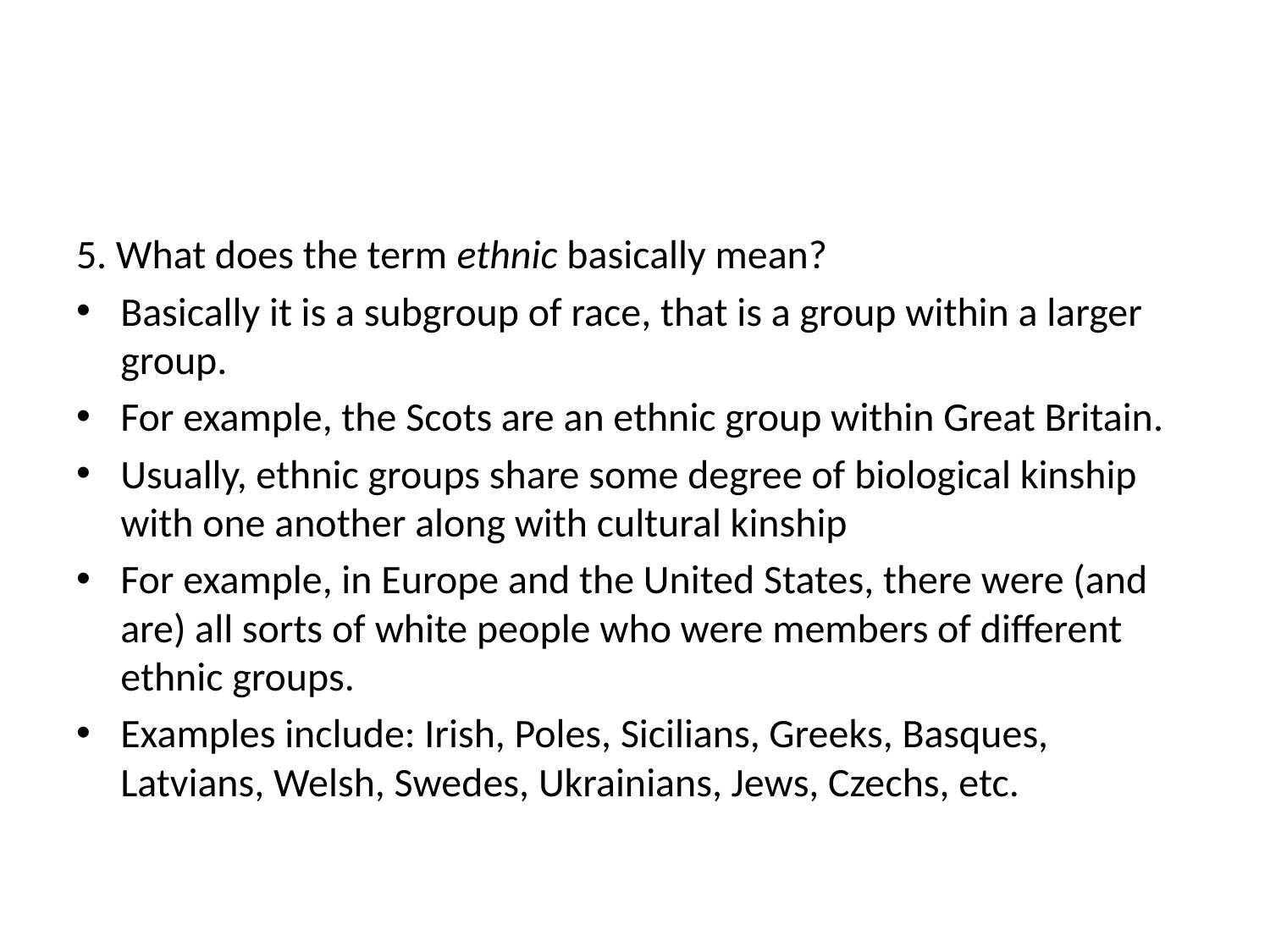

#
5. What does the term ethnic basically mean?
Basically it is a subgroup of race, that is a group within a larger group.
For example, the Scots are an ethnic group within Great Britain.
Usually, ethnic groups share some degree of biological kinship with one another along with cultural kinship
For example, in Europe and the United States, there were (and are) all sorts of white people who were members of different ethnic groups.
Examples include: Irish, Poles, Sicilians, Greeks, Basques, Latvians, Welsh, Swedes, Ukrainians, Jews, Czechs, etc.